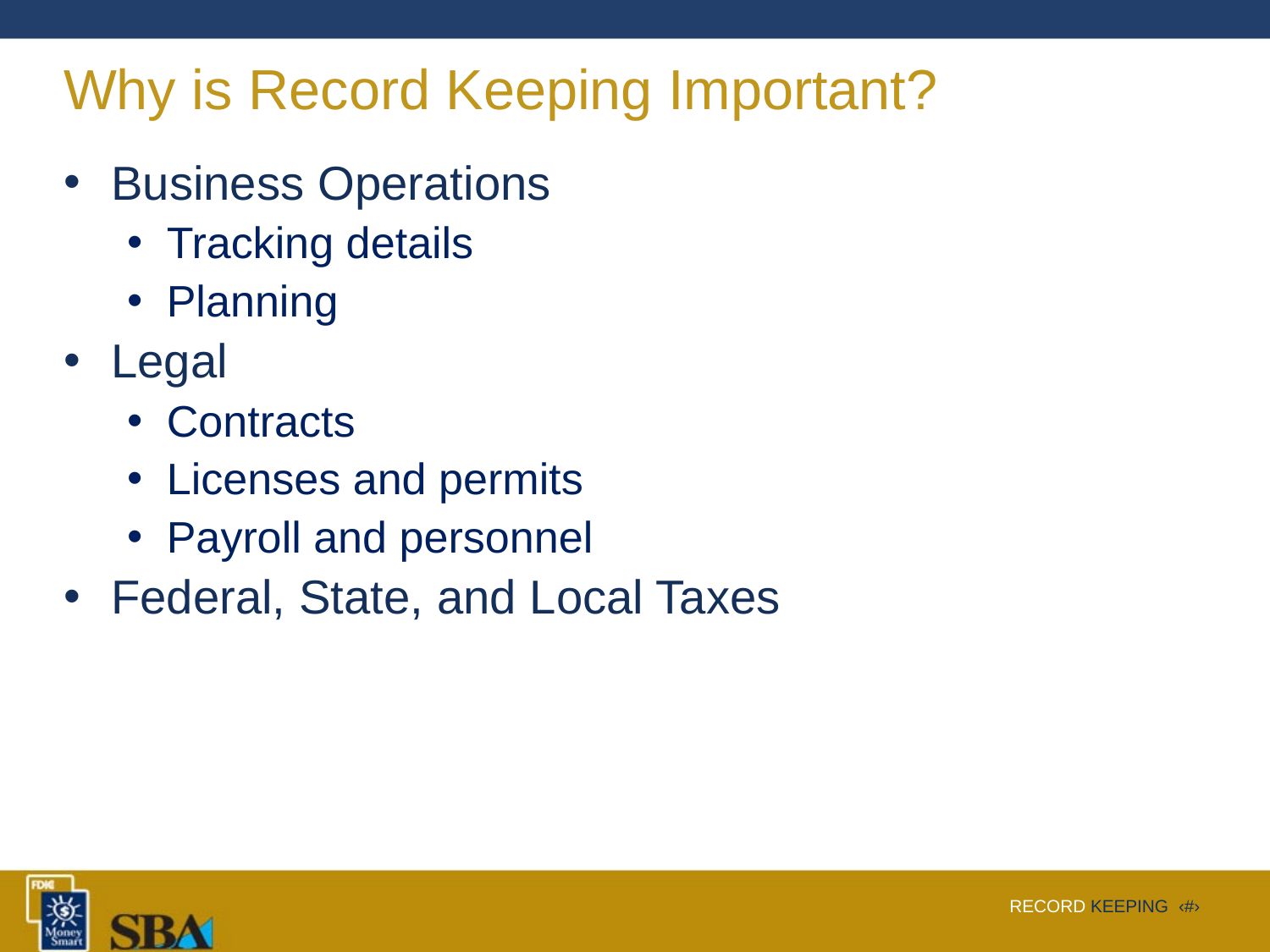

# Why is Record Keeping Important?
Business Operations
Tracking details
Planning
Legal
Contracts
Licenses and permits
Payroll and personnel
Federal, State, and Local Taxes